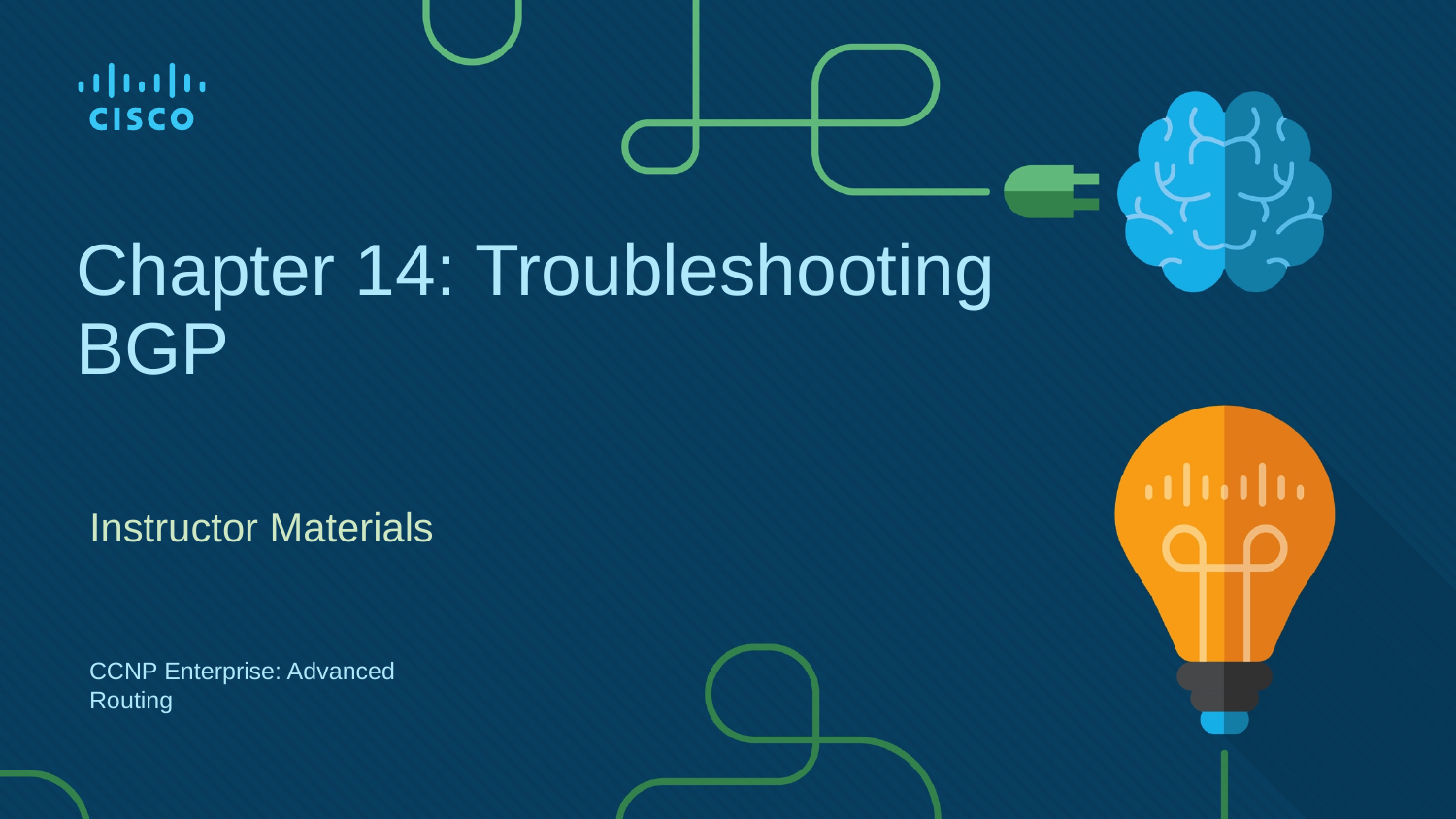

# Chapter 14: Troubleshooting BGP
Instructor Materials
CCNP Enterprise: Advanced Routing